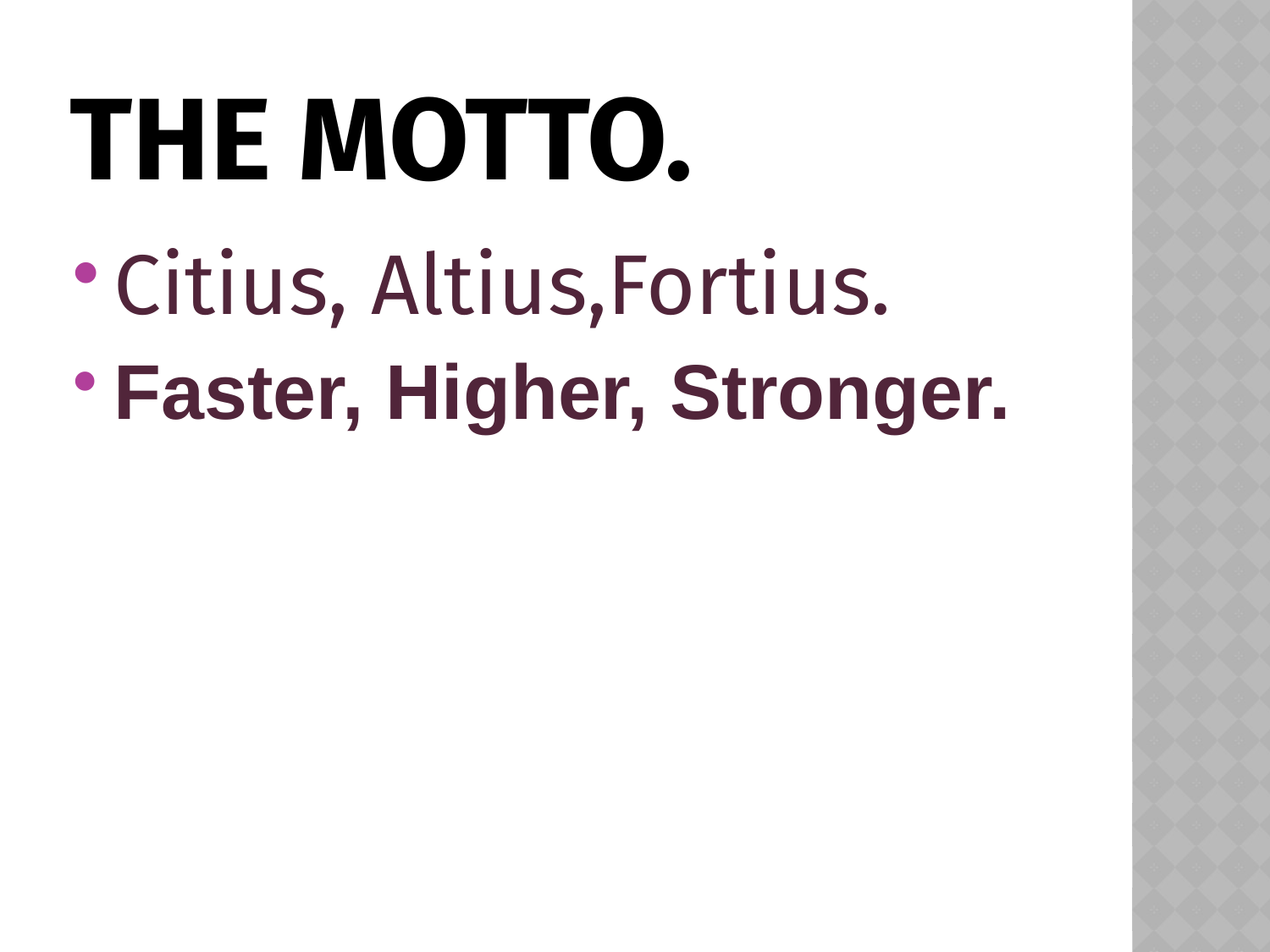

# The motto.
Citius, Altius,Fortius.
Faster, Higher, Stronger.